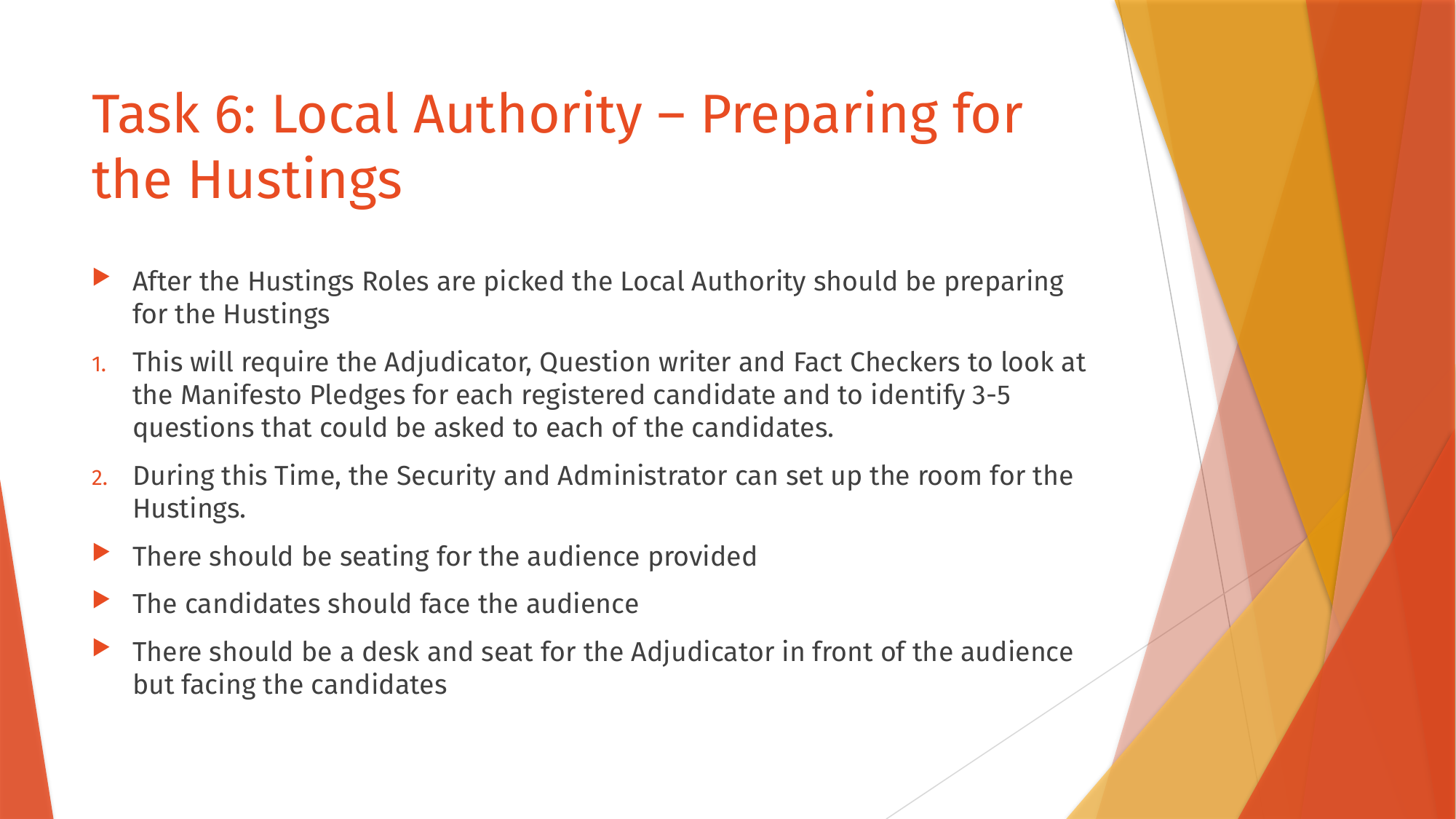

# Task 6: Local Authority – Preparing for the Hustings
After the Hustings Roles are picked the Local Authority should be preparing for the Hustings
This will require the Adjudicator, Question writer and Fact Checkers to look at the Manifesto Pledges for each registered candidate and to identify 3-5 questions that could be asked to each of the candidates.
During this Time, the Security and Administrator can set up the room for the Hustings.
There should be seating for the audience provided
The candidates should face the audience
There should be a desk and seat for the Adjudicator in front of the audience but facing the candidates